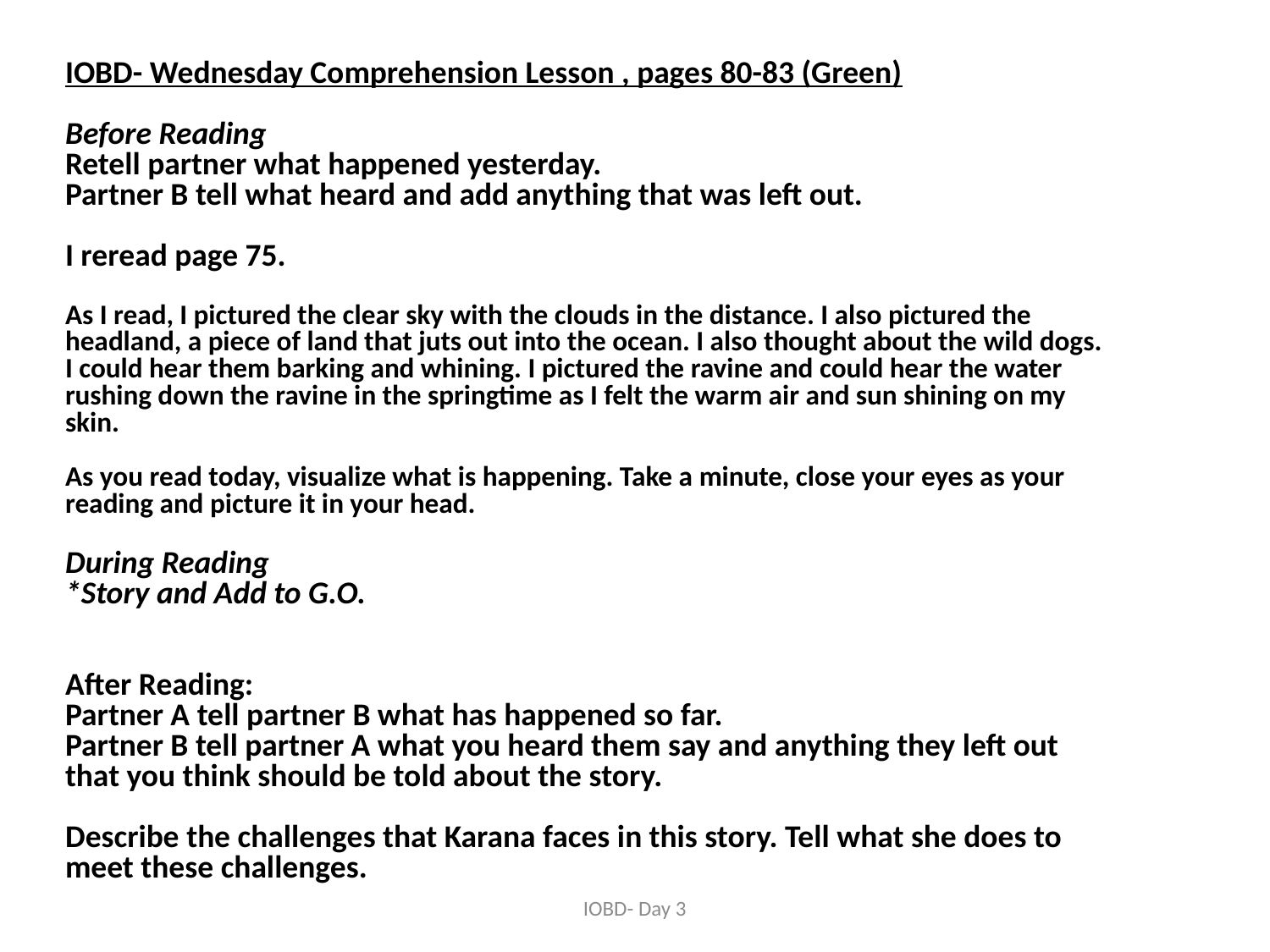

IOBD- Wednesday Comprehension Lesson , pages 80-83 (Green)

Before Reading
Retell partner what happened yesterday.
Partner B tell what heard and add anything that was left out.

I reread page 75.

As I read, I pictured the clear sky with the clouds in the distance. I also pictured the headland, a piece of land that juts out into the ocean. I also thought about the wild dogs. I could hear them barking and whining. I pictured the ravine and could hear the water rushing down the ravine in the springtime as I felt the warm air and sun shining on my skin.

As you read today, visualize what is happening. Take a minute, close your eyes as your reading and picture it in your head.

During Reading
*Story and Add to G.O.

After Reading:
Partner A tell partner B what has happened so far.
Partner B tell partner A what you heard them say and anything they left out that you think should be told about the story.

Describe the challenges that Karana faces in this story. Tell what she does to meet these challenges.
IOBD- Day 3